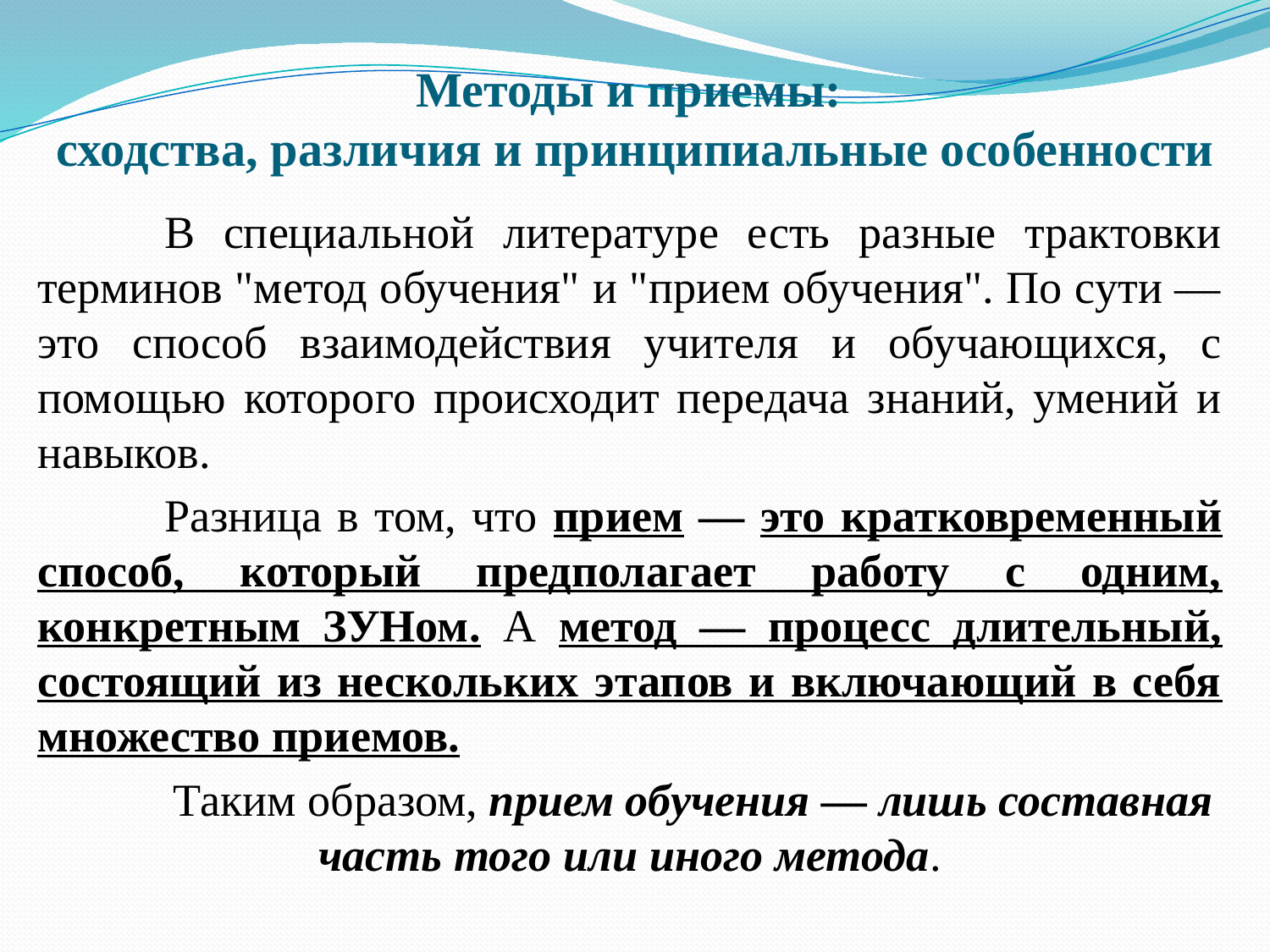

# Методы и приемы: сходства, различия и принципиальные особенности
	В специальной литературе есть разные трактовки терминов "метод обучения" и "прием обучения". По сути — это способ взаимодействия учителя и обучающихся, с помощью которого происходит передача знаний, умений и навыков.
	Разница в том, что прием — это кратковременный способ, который предполагает работу с одним, конкретным ЗУНом. А метод — процесс длительный, состоящий из нескольких этапов и включающий в себя множество приемов.
	Таким образом, прием обучения — лишь составная часть того или иного метода.